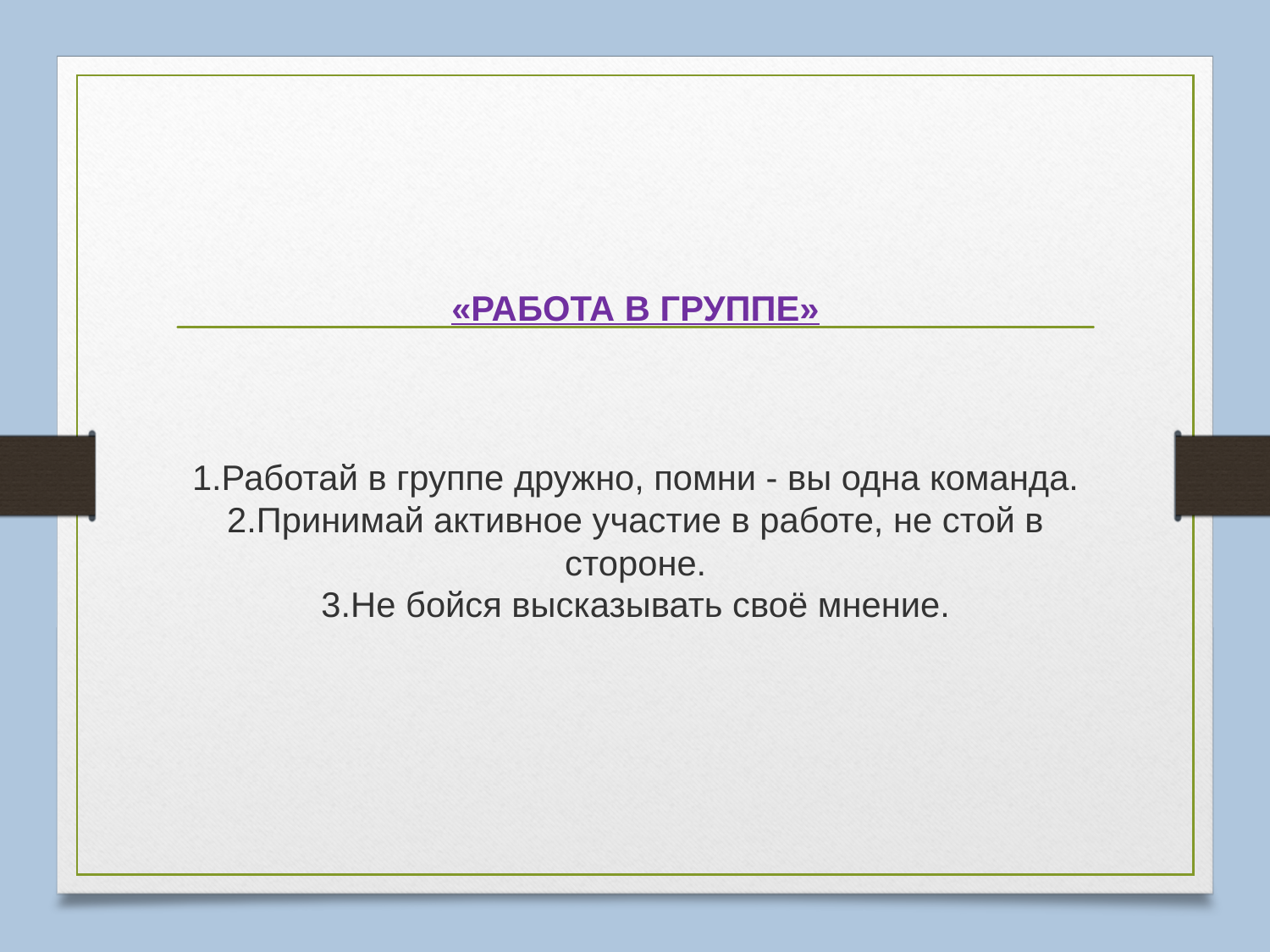

# «РАБОТА В ГРУППЕ» 1.Работай в группе дружно, помни - вы одна команда. 2.Принимай активное участие в работе, не стой в стороне. 3.Не бойся высказывать своё мнение.